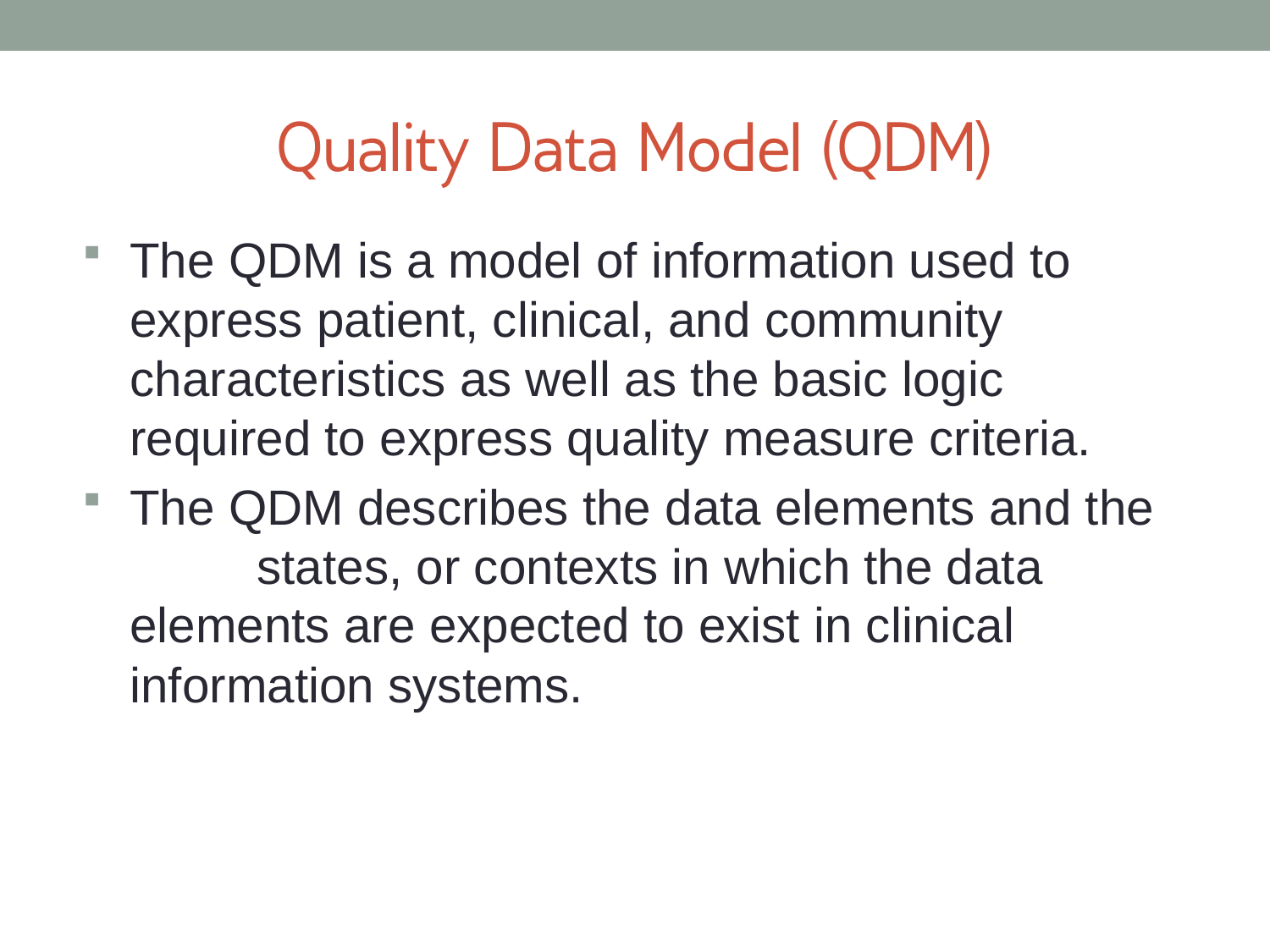

# Quality Data Model (QDM)
The QDM is a model of information used to 	express patient, clinical, and community 	characteristics as well as the basic logic 	required to express quality measure criteria.
The QDM describes the data elements and the 	states, or contexts in which the data 	elements are expected to exist in clinical 	information systems.